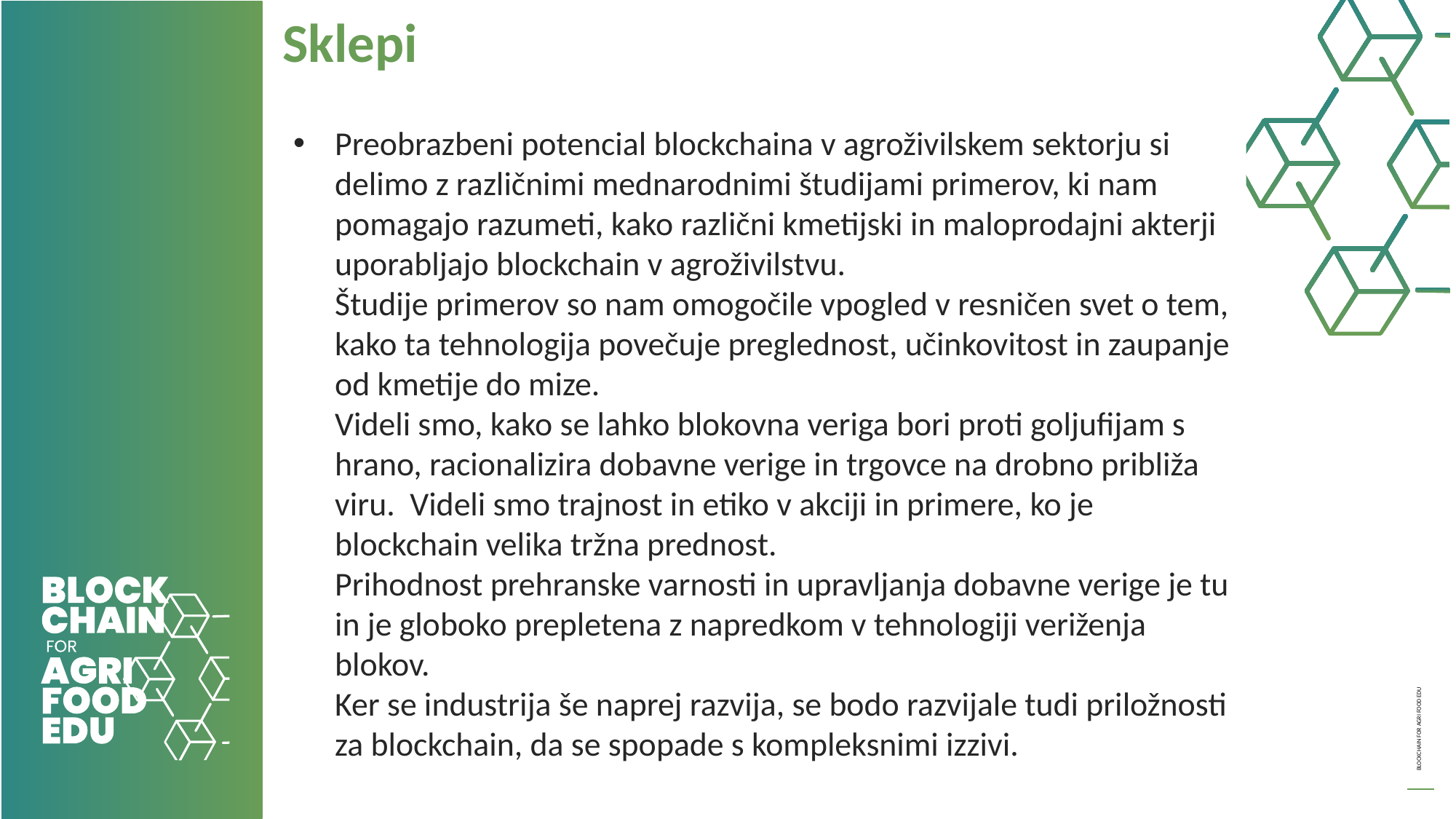

Sklepi
Preobrazbeni potencial blockchaina v agroživilskem sektorju si delimo z različnimi mednarodnimi študijami primerov, ki nam pomagajo razumeti, kako različni kmetijski in maloprodajni akterji uporabljajo blockchain v agroživilstvu.
Študije primerov so nam omogočile vpogled v resničen svet o tem, kako ta tehnologija povečuje preglednost, učinkovitost in zaupanje od kmetije do mize.
Videli smo, kako se lahko blokovna veriga bori proti goljufijam s hrano, racionalizira dobavne verige in trgovce na drobno približa viru.  Videli smo trajnost in etiko v akciji in primere, ko je blockchain velika tržna prednost.
Prihodnost prehranske varnosti in upravljanja dobavne verige je tu in je globoko prepletena z napredkom v tehnologiji veriženja blokov.
Ker se industrija še naprej razvija, se bodo razvijale tudi priložnosti za blockchain, da se spopade s kompleksnimi izzivi.